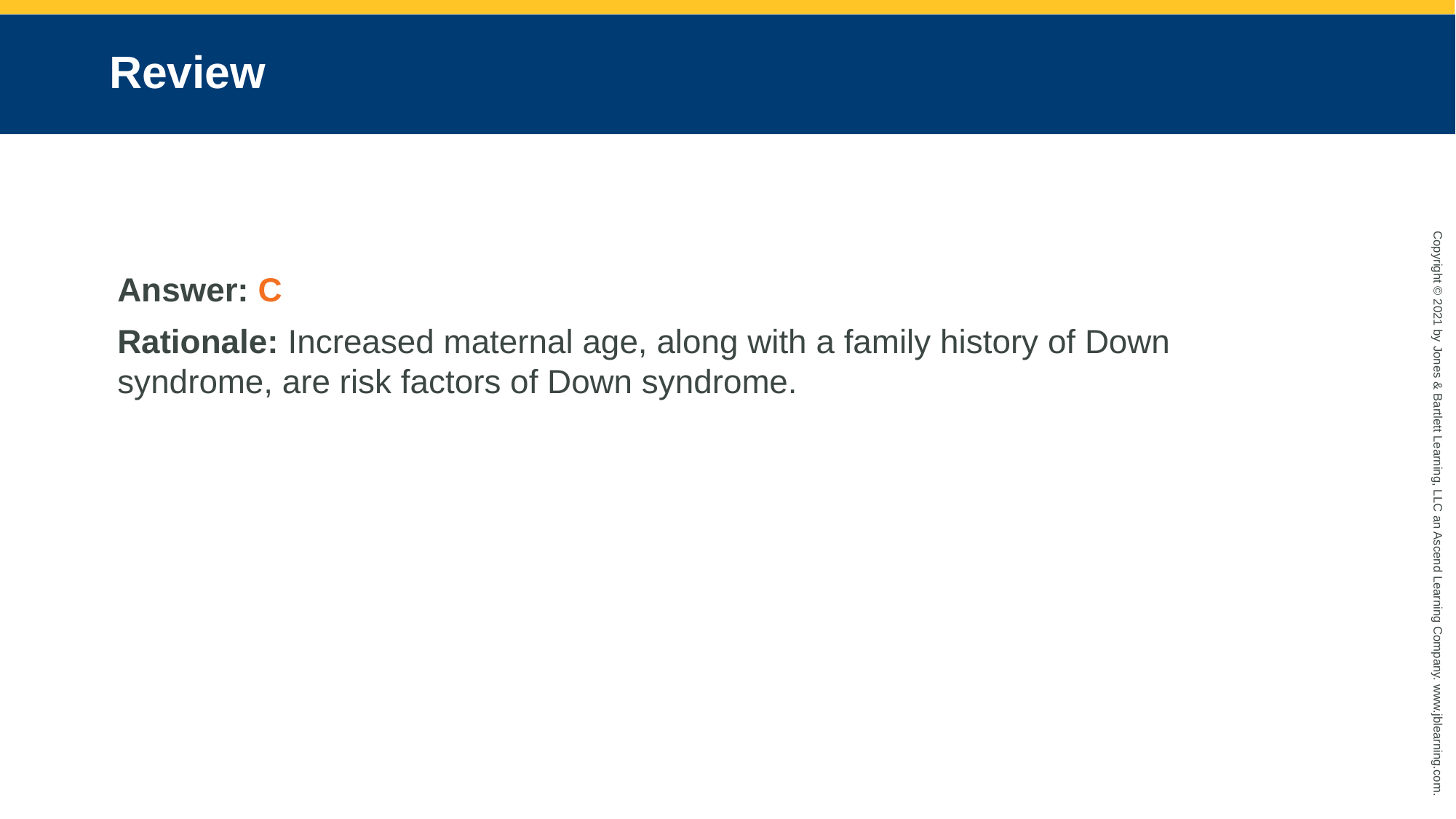

# Review
Answer: C
Rationale: Increased maternal age, along with a family history of Down syndrome, are risk factors of Down syndrome.